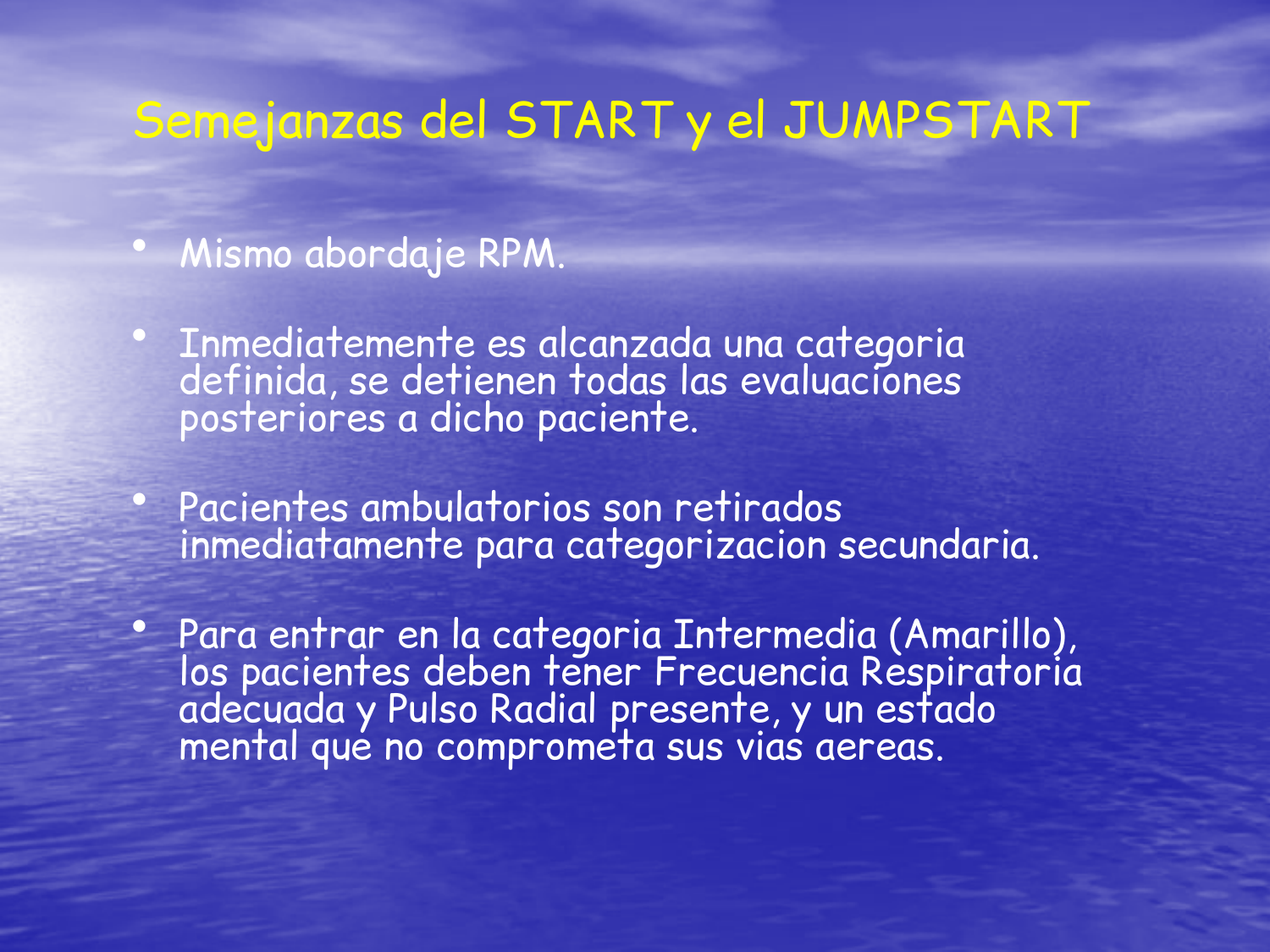

Semejanzas del START y el JUMPSTART
Mismo abordaje RPM.

Inmediatemente es alcanzada una categoria definida, se detienen todas las evaluaciones posteriores a dicho paciente.

Pacientes ambulatorios son retirados inmediatamente para categorizacion secundaria.

Para entrar en la categoria Intermedia (Amarillo), los pacientes deben tener Frecuencia Respiratoria adecuada y Pulso Radial presente, y un estado mental que no comprometa sus vias aereas.